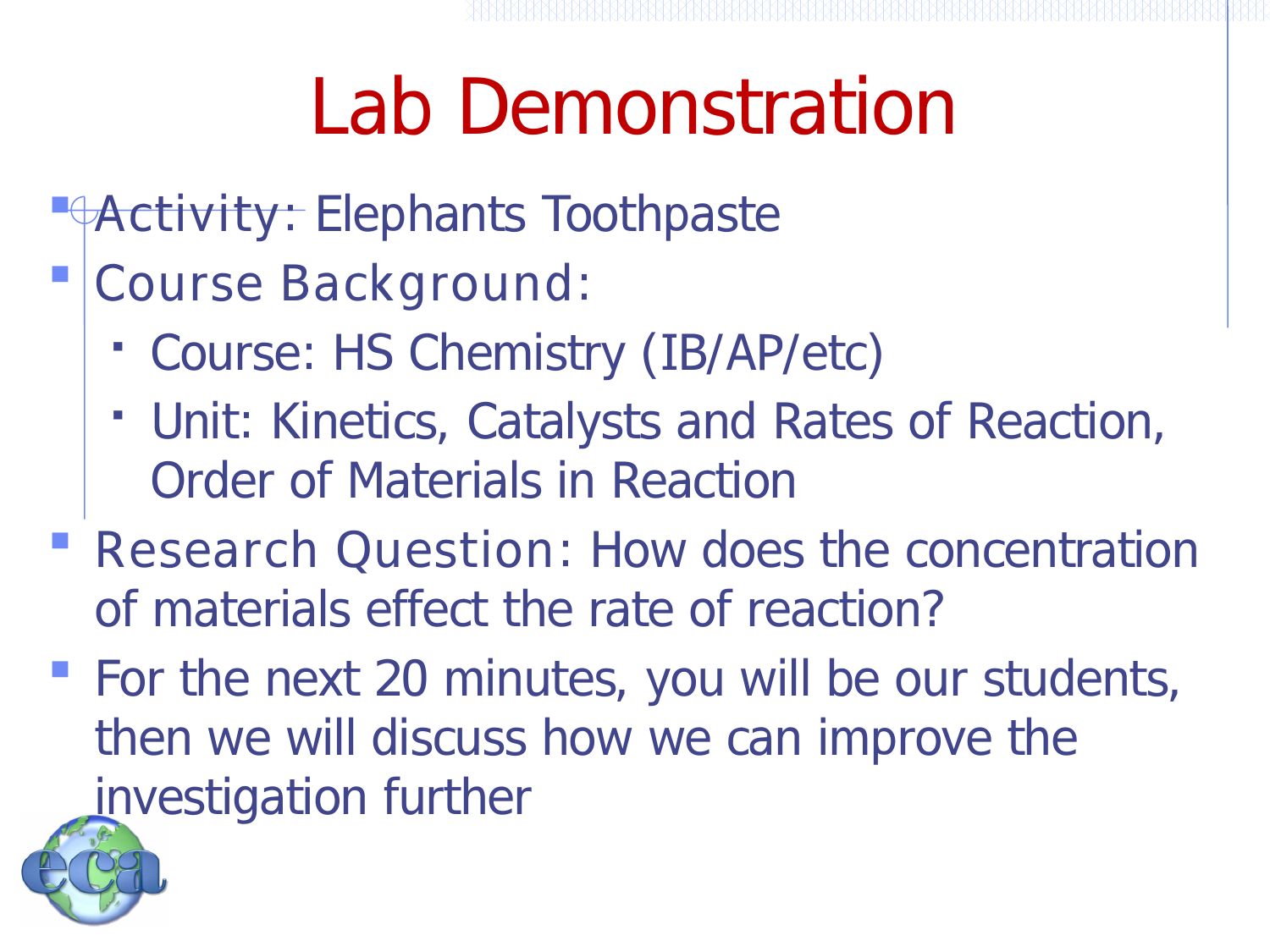

# Lab Demonstration
Activity: Elephants Toothpaste
Course Background:
Course: HS Chemistry (IB/AP/etc)
Unit: Kinetics, Catalysts and Rates of Reaction, Order of Materials in Reaction
Research Question: How does the concentration of materials effect the rate of reaction?
For the next 20 minutes, you will be our students, then we will discuss how we can improve the investigation further